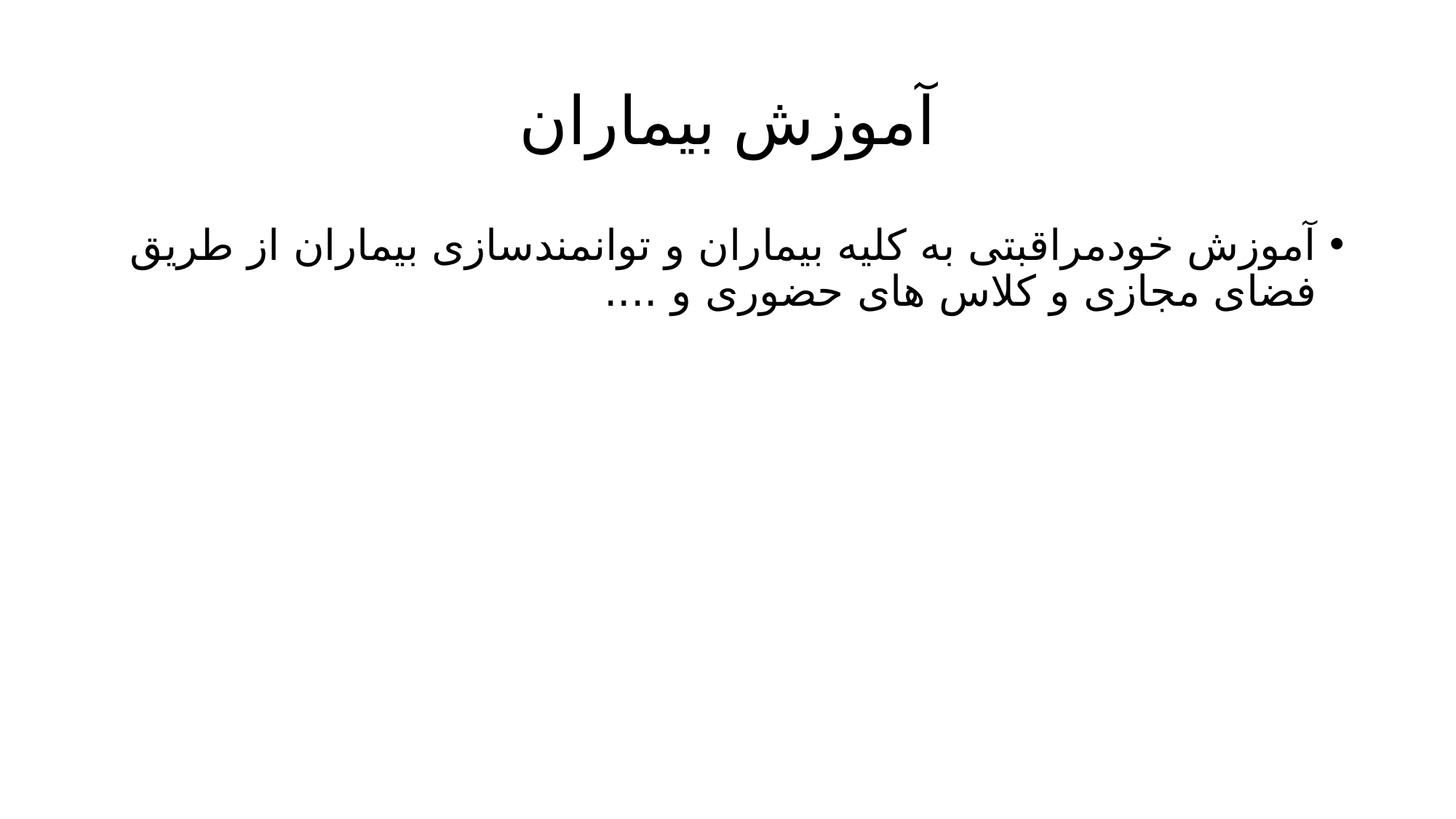

# آموزش بیماران
آموزش خودمراقبتی به کلیه بیماران و توانمندسازی بیماران از طریق فضای مجازی و کلاس های حضوری و ....